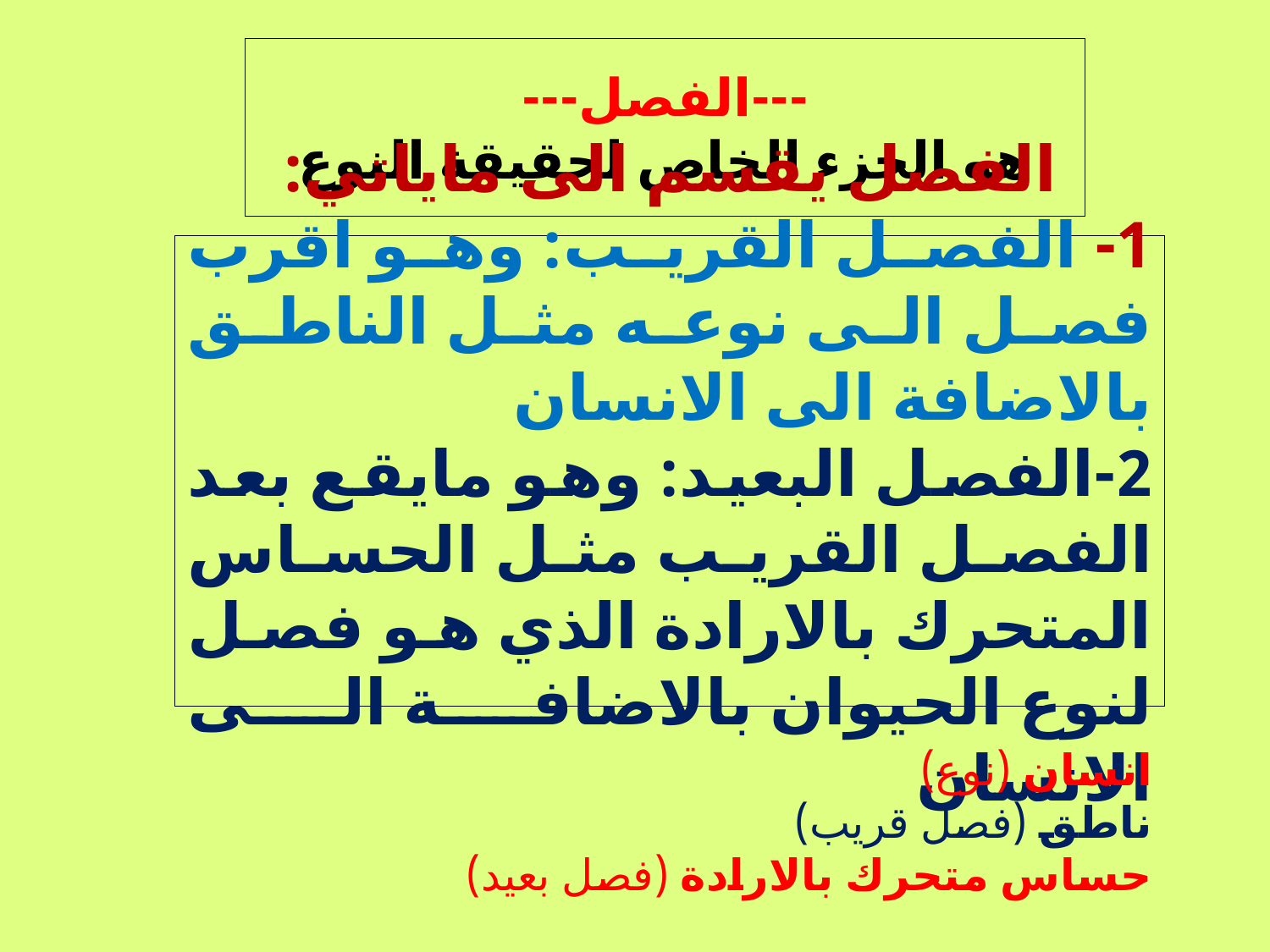

# ---الفصل--- هو الجزء الخاص لحقيقة النوع
الفصل يقسم الى ماياتي:
1- الفصل القريب: وهو اقرب فصل الى نوعه مثل الناطق بالاضافة الى الانسان
2-الفصل البعيد: وهو مايقع بعد الفصل القريب مثل الحساس المتحرك بالارادة الذي هو فصل لنوع الحيوان بالاضافة الى الانسان
انسان (نوع)
ناطق (فصل قريب)
حساس متحرك بالارادة (فصل بعيد)